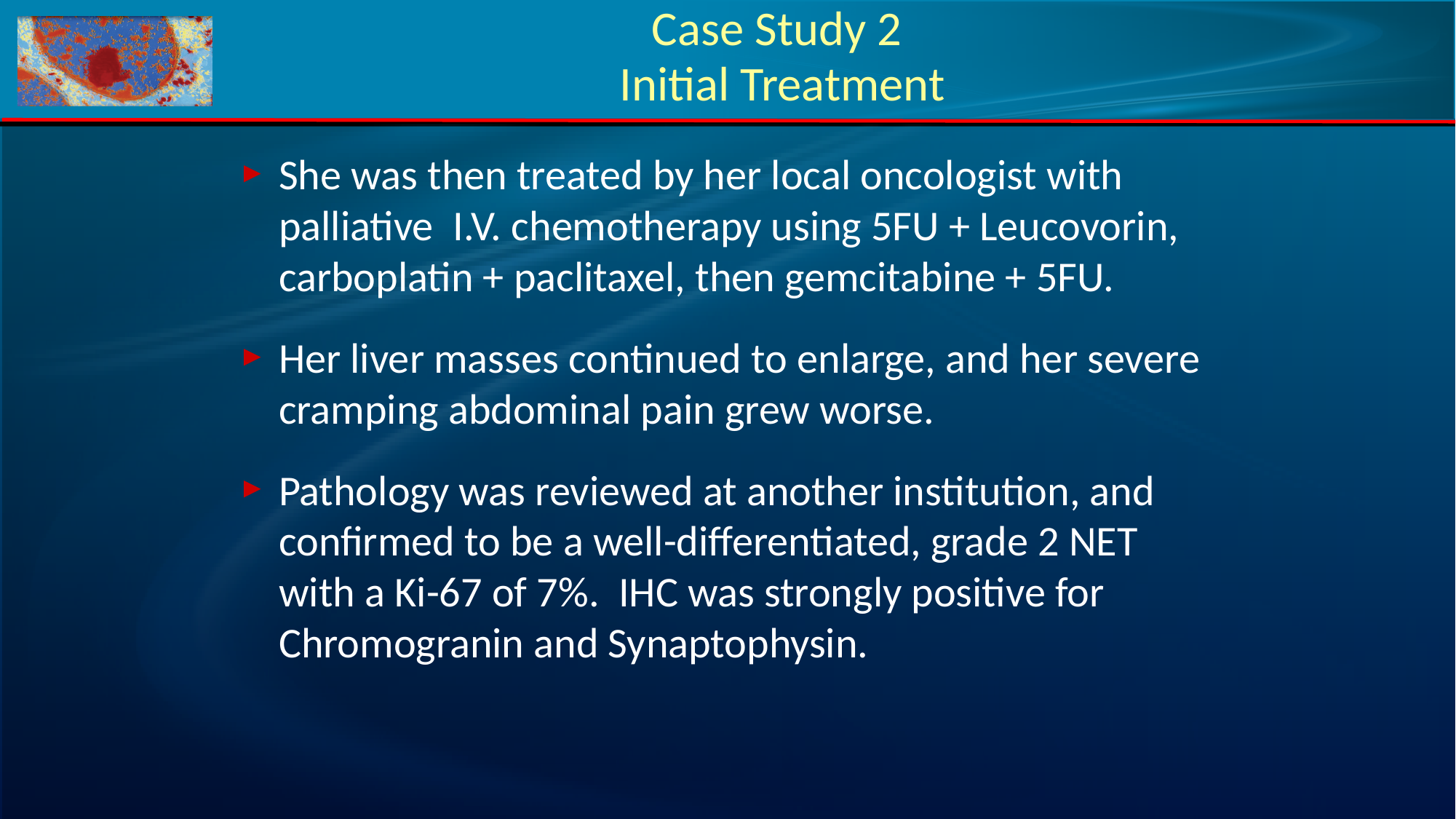

# Case Study 2 Initial Treatment
She was then treated by her local oncologist with palliative  I.V. chemotherapy using 5FU + Leucovorin, carboplatin + paclitaxel, then gemcitabine + 5FU.
Her liver masses continued to enlarge, and her severe cramping abdominal pain grew worse.
Pathology was reviewed at another institution, and confirmed to be a well-differentiated, grade 2 NET with a Ki-67 of 7%.  IHC was strongly positive for Chromogranin and Synaptophysin.